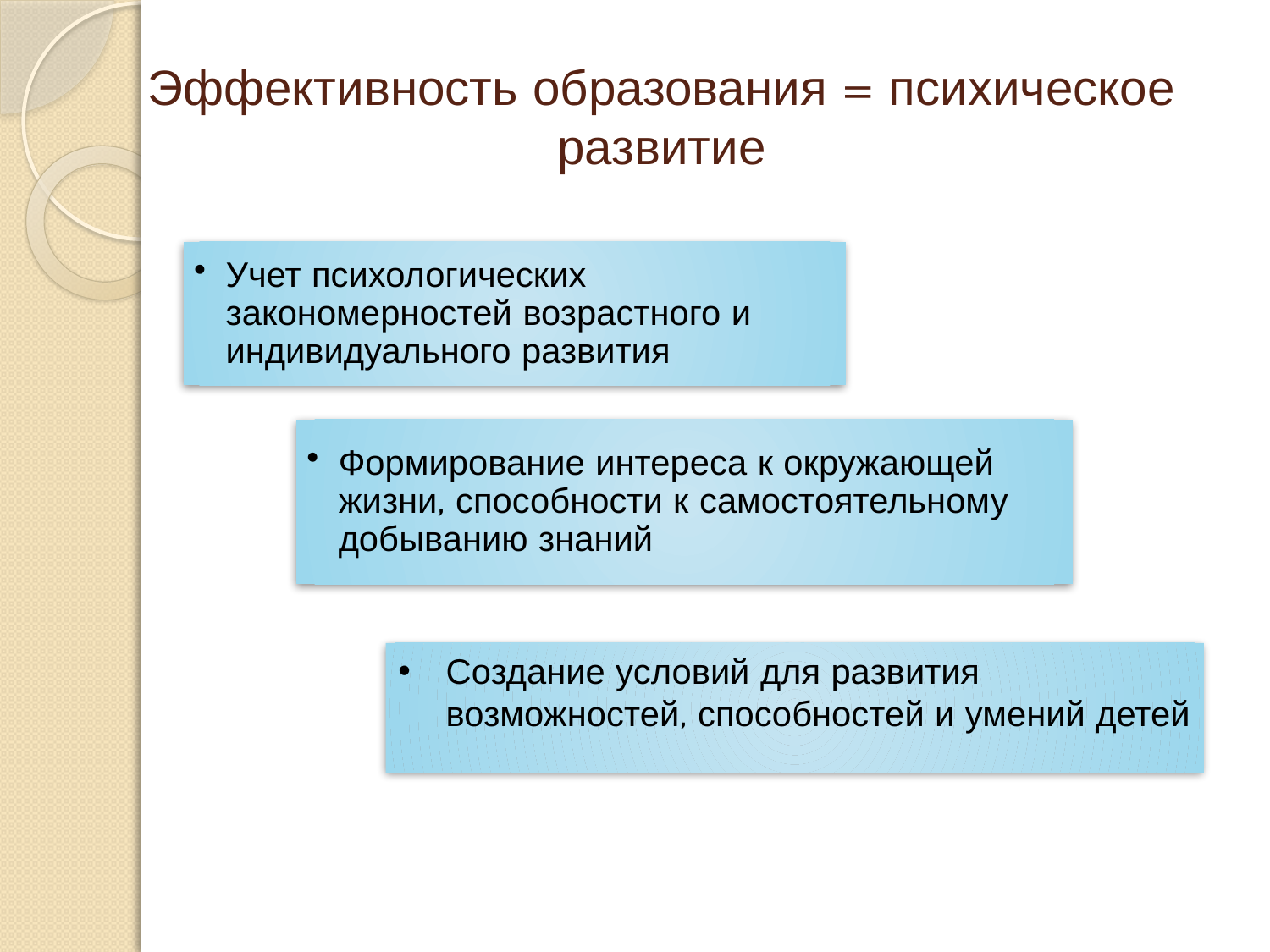

# Эффективность образования = психическое развитие
Учет психологических закономерностей возрастного и индивидуального развития
Формирование интереса к окружающей жизни, способности к самостоятельному добыванию знаний

Создание условий для развития возможностей, способностей и умений детей